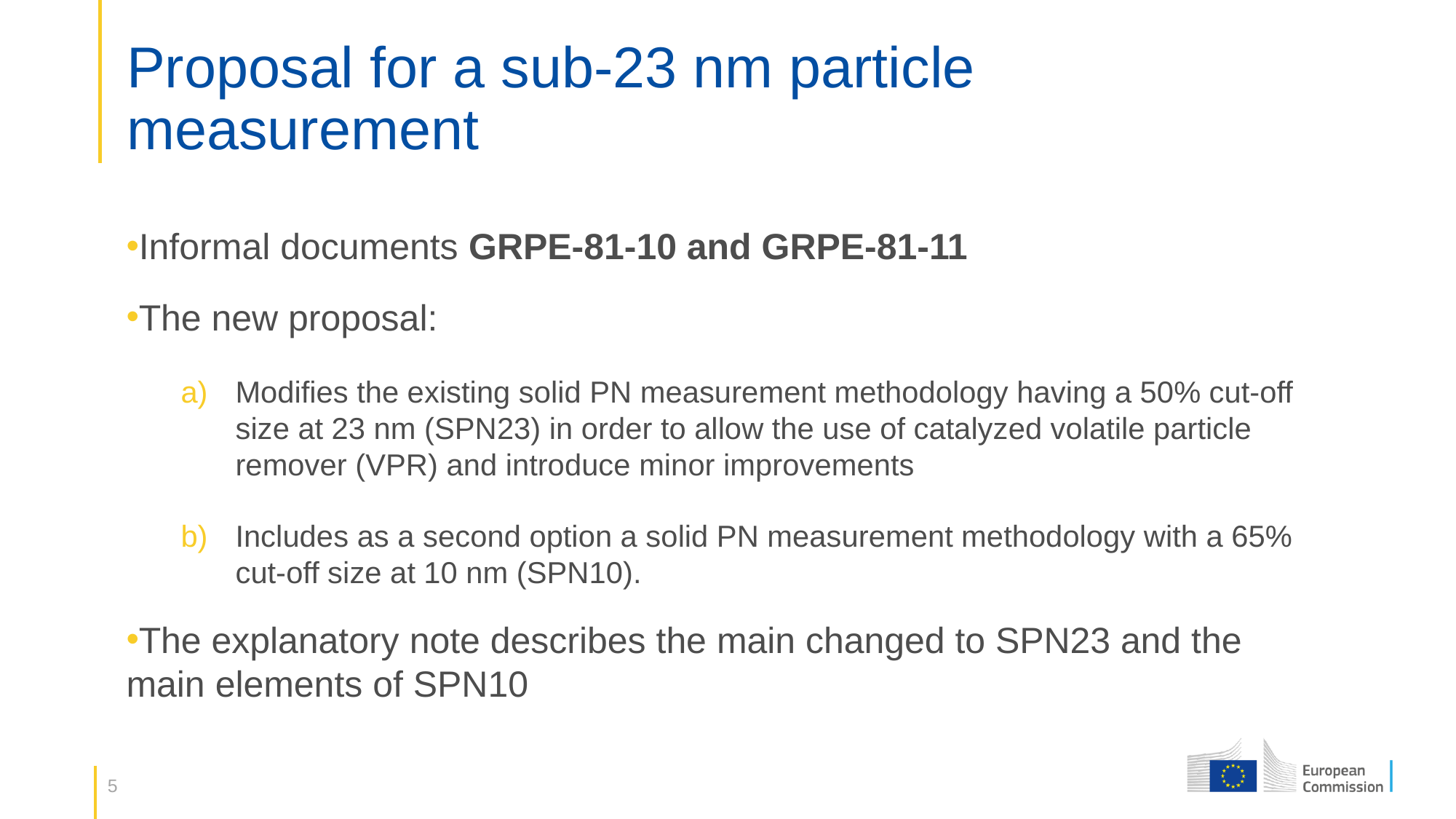

# Proposal for a sub-23 nm particle measurement
Informal documents GRPE-81-10 and GRPE-81-11
The new proposal:
Modifies the existing solid PN measurement methodology having a 50% cut-off size at 23 nm (SPN23) in order to allow the use of catalyzed volatile particle remover (VPR) and introduce minor improvements
Includes as a second option a solid PN measurement methodology with a 65% cut-off size at 10 nm (SPN10).
The explanatory note describes the main changed to SPN23 and the main elements of SPN10